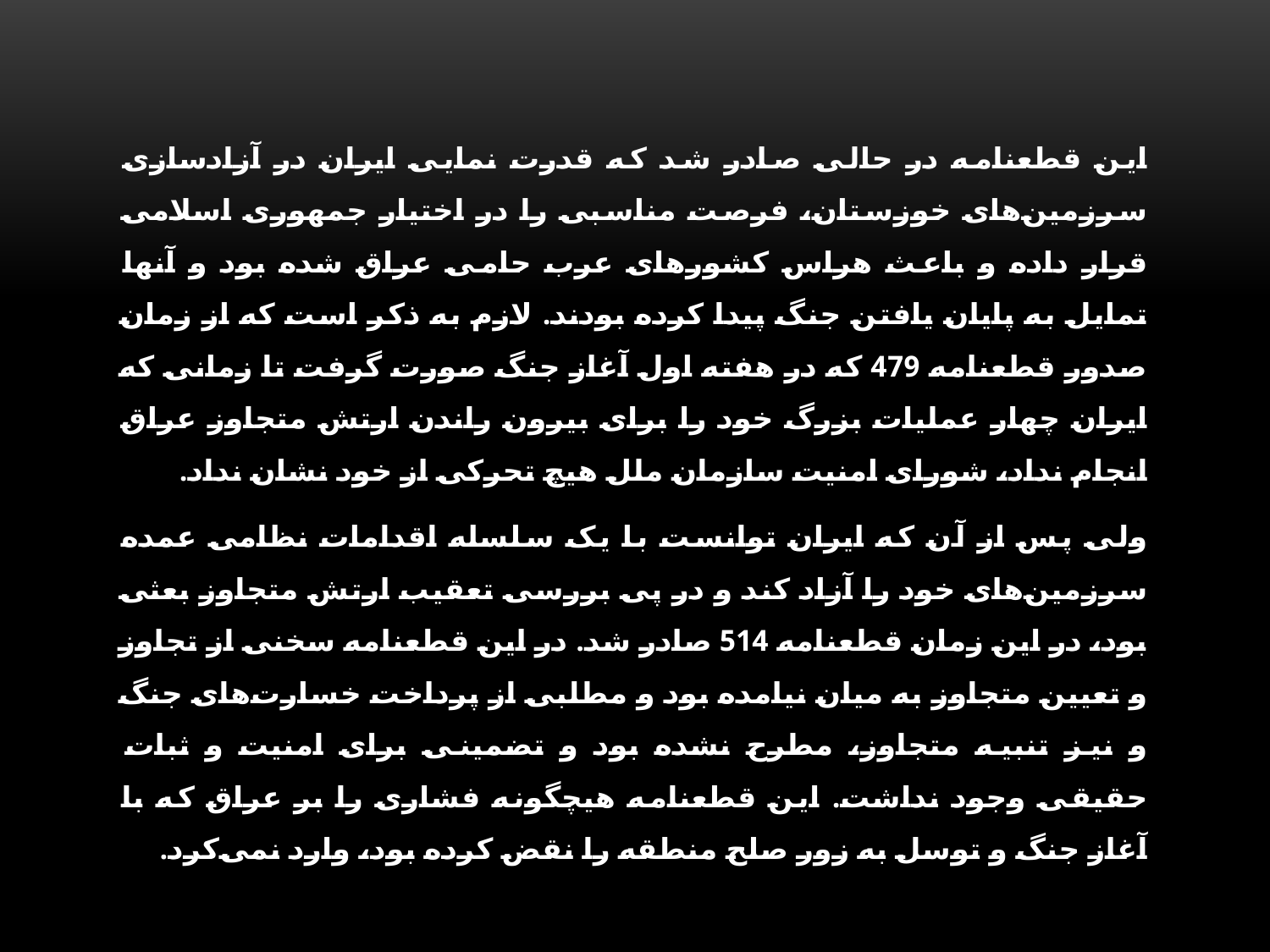

این قطعنامه در حالی صادر شد که قدرت نمایی ایران در آزادسازی سرزمین‌های خوزستان، فرصت مناسبی را در اختیار جمهوری اسلامی قرار داده و باعث هراس کشورهای عرب حامی عراق شده بود و آنها تمایل به پایان یافتن جنگ پیدا کرده بودند. لازم به ذکر است که از زمان صدور قطعنامه 479 که در هفته اول آغاز جنگ صورت گرفت تا زمانی که ایران چهار عملیات بزرگ خود را برای بیرون راندن ارتش متجاوز عراق انجام نداد، شورای امنیت سازمان ملل هیچ تحرکی از خود نشان نداد.
ولی پس از آن که ایران توانست با یک سلسله اقدامات نظامی عمده سرزمین‌های خود را آزاد کند و در پی بررسی تعقیب ارتش متجاوز بعثی بود، در این زمان قطعنامه 514 صادر شد. در این قطعنامه سخنی از تجاوز و تعیین متجاوز به میان نیامده بود و مطلبی از پرداخت خسارت‌های جنگ و نیز تنبیه متجاوز، مطرح نشده بود و تضمینی برای امنیت و ثبات حقیقی وجود نداشت. این قطعنامه هیچگونه فشاری را بر عراق که با آغاز جنگ و توسل به زور صلح منطقه را نقض کرده بود، وارد نمی‌کرد.